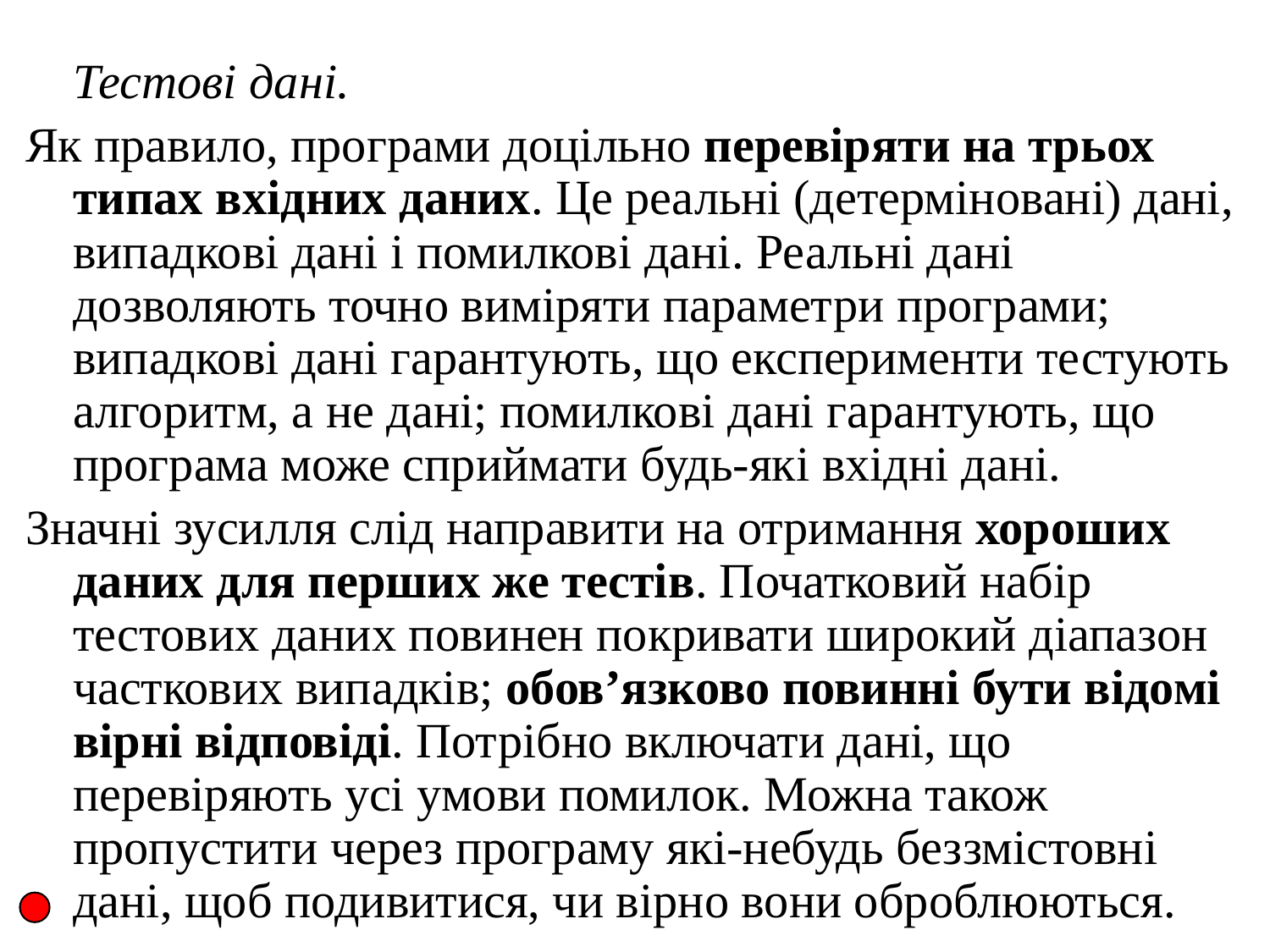

Тестові дані.
Як правило, програми доцільно перевіряти на трьох типах вхідних даних. Це реальні (детерміновані) дані, випадкові дані і помилкові дані. Реальні дані дозволяють точно виміряти параметри програми; випадкові дані гарантують, що експерименти тестують алгоритм, а не дані; помилкові дані гарантують, що програма може сприймати будь-які вхідні дані.
Значні зусилля слід направити на отримання хороших даних для перших же тестів. Початковий набір тестових даних повинен покривати широкий діапазон часткових випадків; обов’язково повинні бути відомі вірні відповіді. Потрібно включати дані, що перевіряють усі умови помилок. Можна також пропустити через програму які-небудь беззмістовні дані, щоб подивитися, чи вірно вони оброблюються.